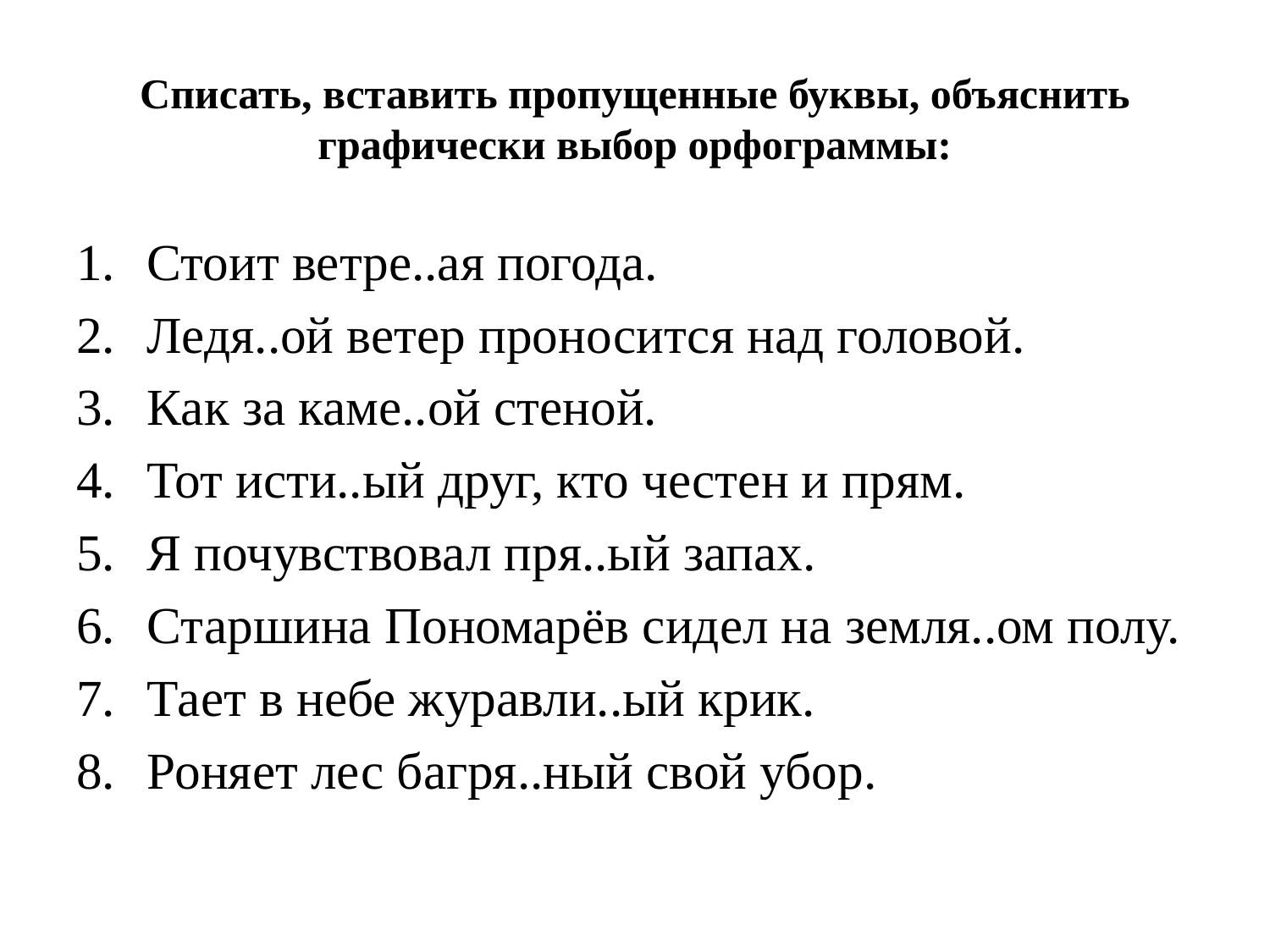

# Списать, вставить пропущенные буквы, объяснить графически выбор орфограммы:
Стоит ветре..ая погода.
Ледя..ой ветер проносится над головой.
Как за каме..ой стеной.
Тот исти..ый друг, кто честен и прям.
Я почувствовал пря..ый запах.
Старшина Пономарёв сидел на земля..ом полу.
Тает в небе журавли..ый крик.
Роняет лес багря..ный свой убор.